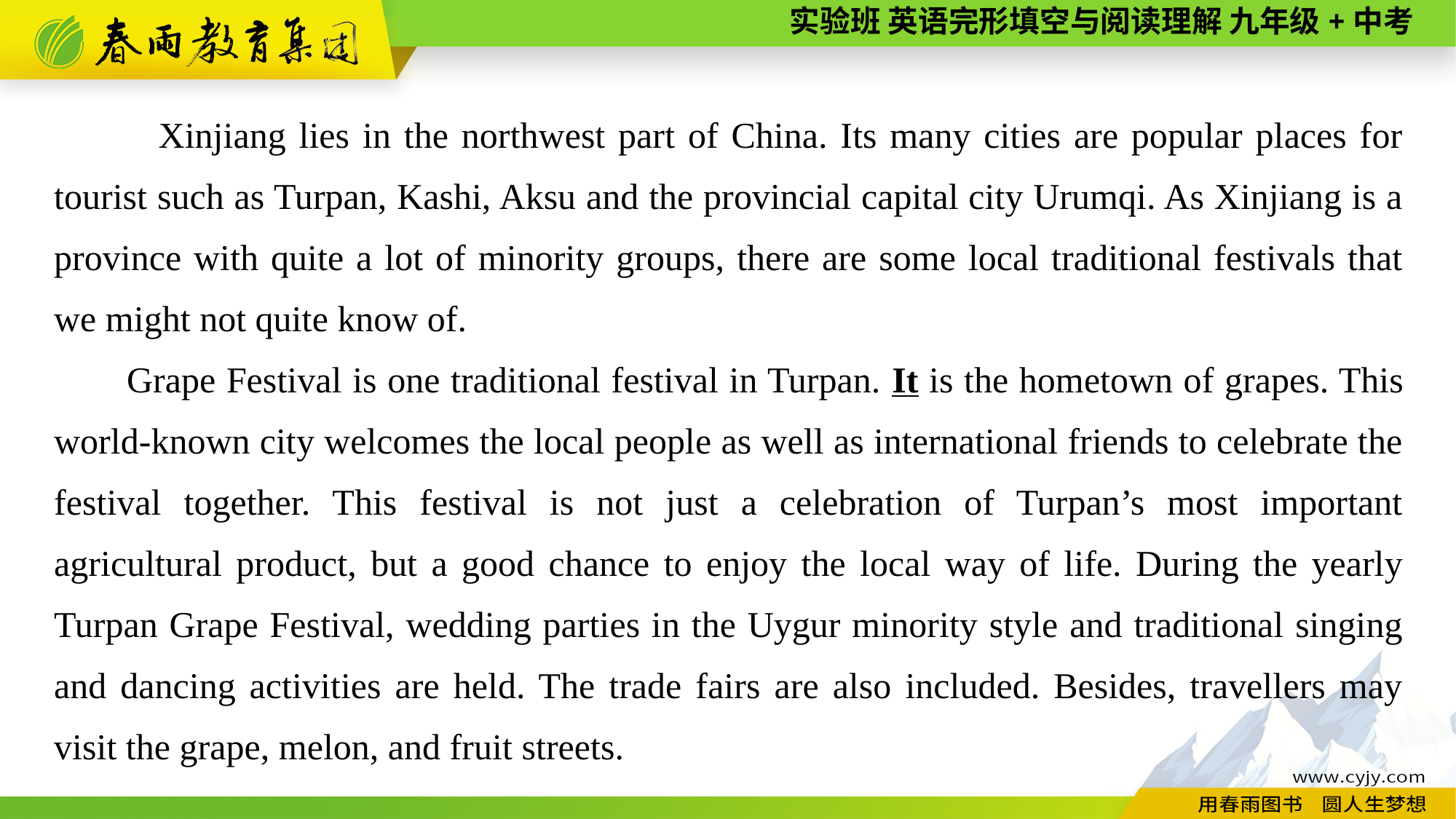

Xinjiang lies in the northwest part of China. Its many cities are popular places for tourist such as Turpan, Kashi, Aksu and the provincial capital city Urumqi. As Xinjiang is a province with quite a lot of minority groups, there are some local traditional festivals that we might not quite know of.
Grape Festival is one traditional festival in Turpan. It is the hometown of grapes. This world-known city welcomes the local people as well as international friends to celebrate the festival together. This festival is not just a celebration of Turpan’s most important agricultural product, but a good chance to enjoy the local way of life. During the yearly Turpan Grape Festival, wedding parties in the Uygur minority style and traditional singing and dancing activities are held. The trade fairs are also included. Besides, travellers may visit the grape, melon, and fruit streets.